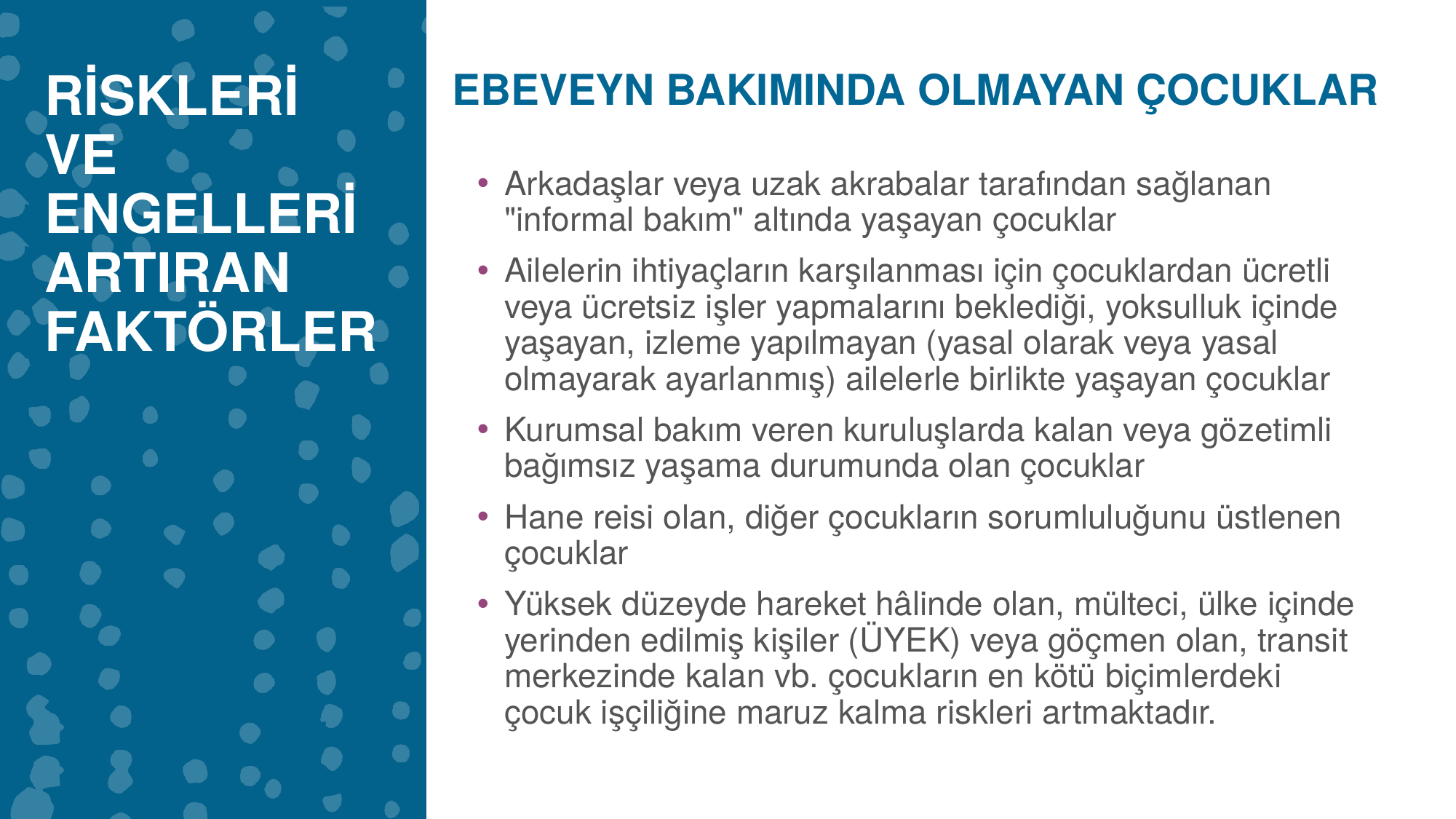

RİSKLERİ VE ENGELLERİ ARTIRAN FAKTÖRLER
EBEVEYN BAKIMINDA OLMAYAN ÇOCUKLAR
Arkadaşlar veya uzak akrabalar tarafından sağlanan "informal bakım" altında yaşayan çocuklar
Ailelerin ihtiyaçların karşılanması için çocuklardan ücretli veya ücretsiz işler yapmalarını beklediği, yoksulluk içinde yaşayan, izleme yapılmayan (yasal olarak veya yasal olmayarak ayarlanmış) ailelerle birlikte yaşayan çocuklar
Kurumsal bakım veren kuruluşlarda kalan veya gözetimli bağımsız yaşama durumunda olan çocuklar
Hane reisi olan, diğer çocukların sorumluluğunu üstlenen çocuklar
Yüksek düzeyde hareket hâlinde olan, mülteci, ülke içinde yerinden edilmiş kişiler (ÜYEK) veya göçmen olan, transit merkezinde kalan vb. çocukların en kötü biçimlerdeki çocuk işçiliğine maruz kalma riskleri artmaktadır.